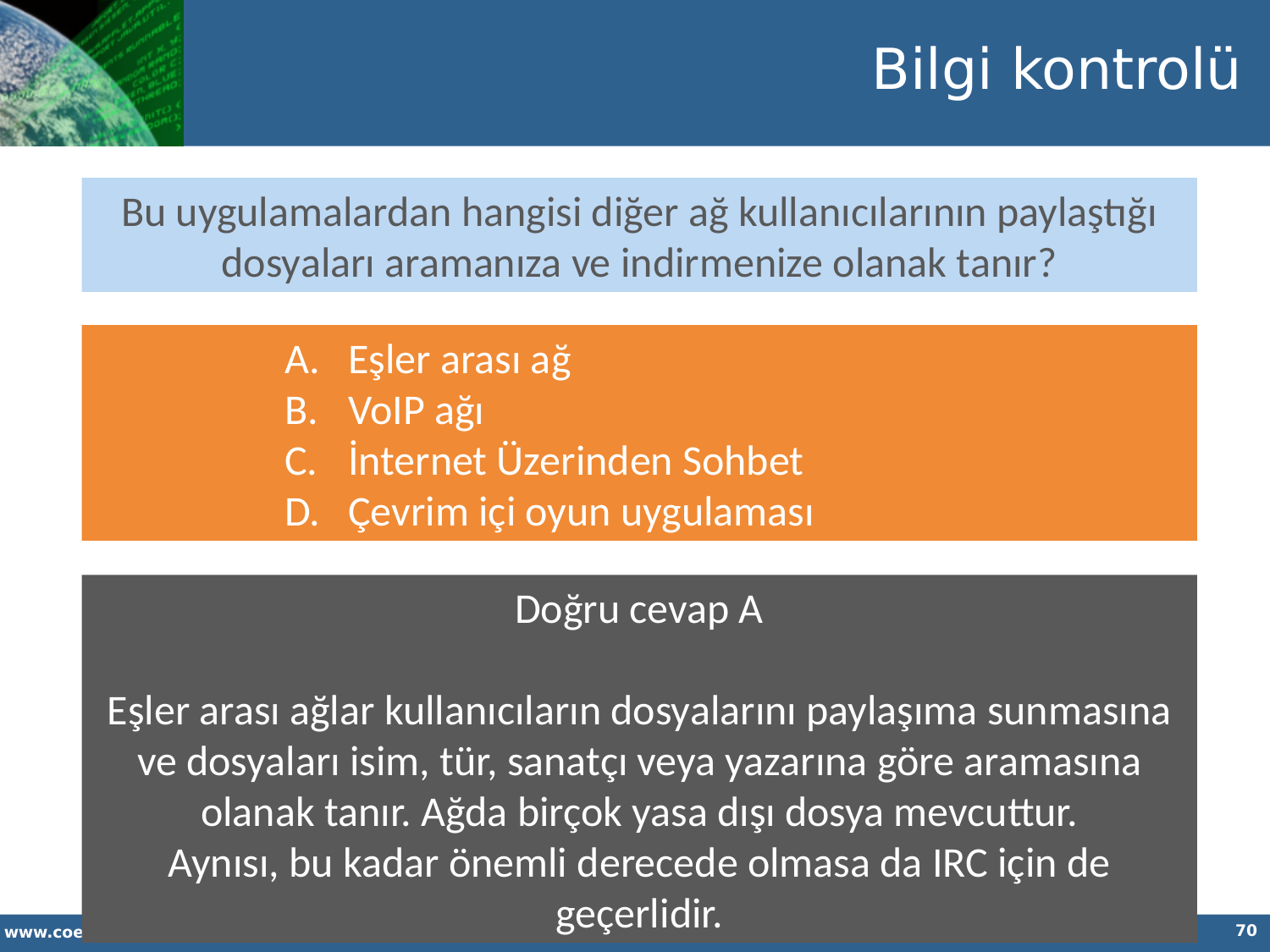

Bilgi kontrolü
Bu uygulamalardan hangisi diğer ağ kullanıcılarının paylaştığı dosyaları aramanıza ve indirmenize olanak tanır?
Eşler arası ağ
VoIP ağı
İnternet Üzerinden Sohbet
Çevrim içi oyun uygulaması
Doğru cevap A

Eşler arası ağlar kullanıcıların dosyalarını paylaşıma sunmasına ve dosyaları isim, tür, sanatçı veya yazarına göre aramasına olanak tanır. Ağda birçok yasa dışı dosya mevcuttur.
Aynısı, bu kadar önemli derecede olmasa da IRC için de geçerlidir.